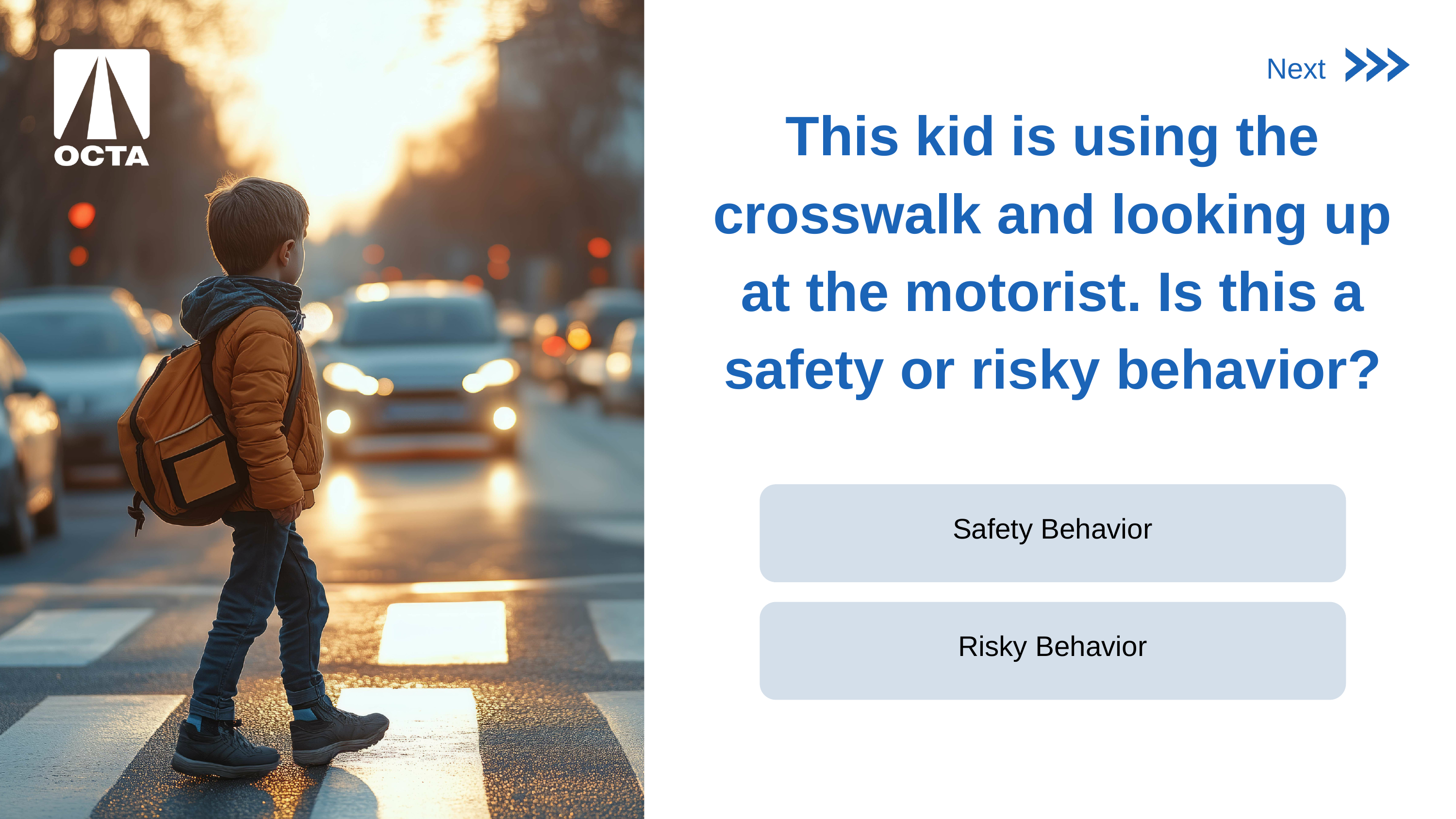

Next
This kid is using the crosswalk and looking up at the motorist. Is this a safety or risky behavior?

Safety Behavior

Risky Behavior